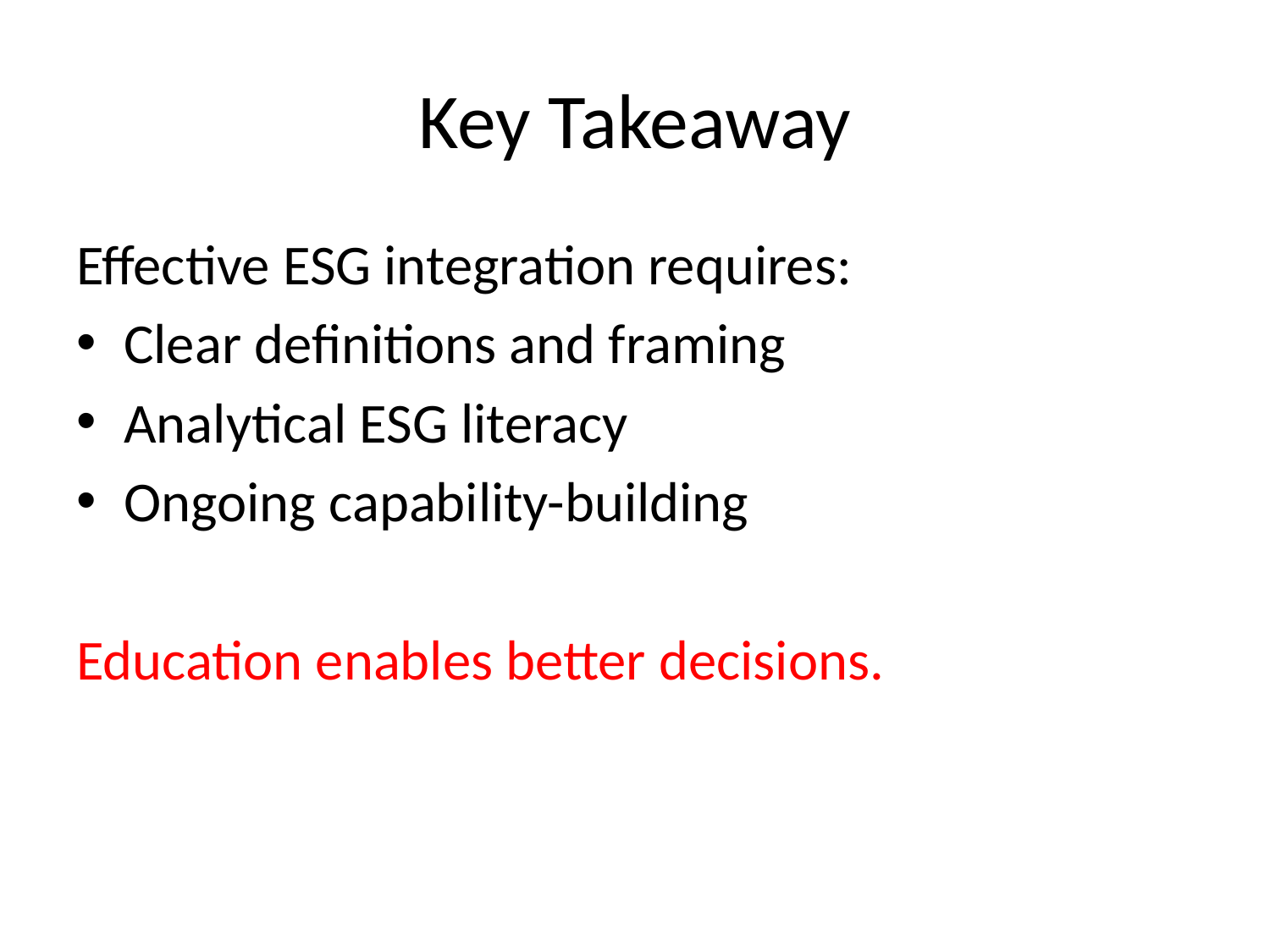

# Key Takeaway
Effective ESG integration requires:
Clear definitions and framing
Analytical ESG literacy
Ongoing capability-building

Education enables better decisions.